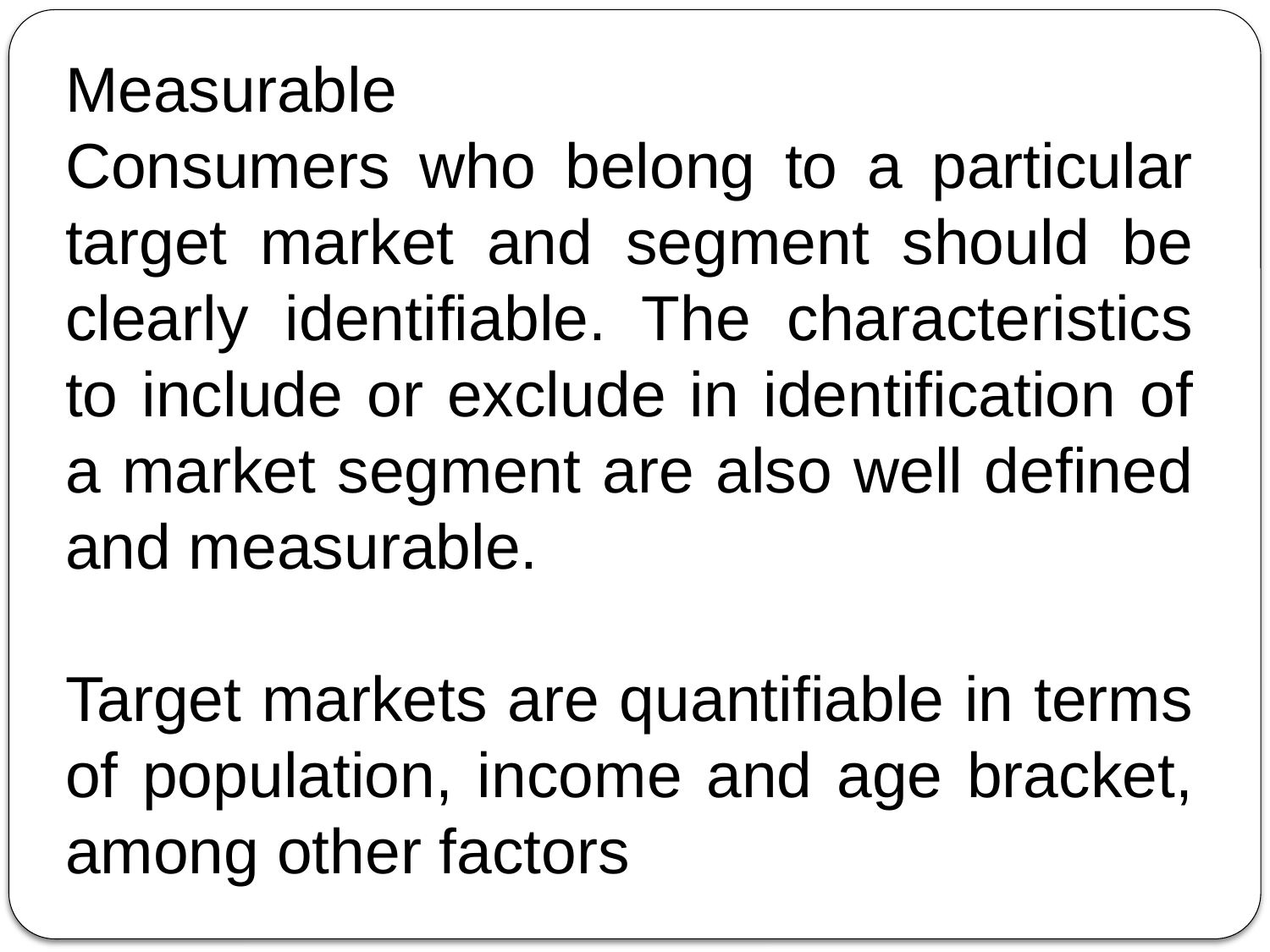

Measurable
Consumers who belong to a particular target market and segment should be clearly identifiable. The characteristics to include or exclude in identification of a market segment are also well defined and measurable.

Target markets are quantifiable in terms of population, income and age bracket, among other factors